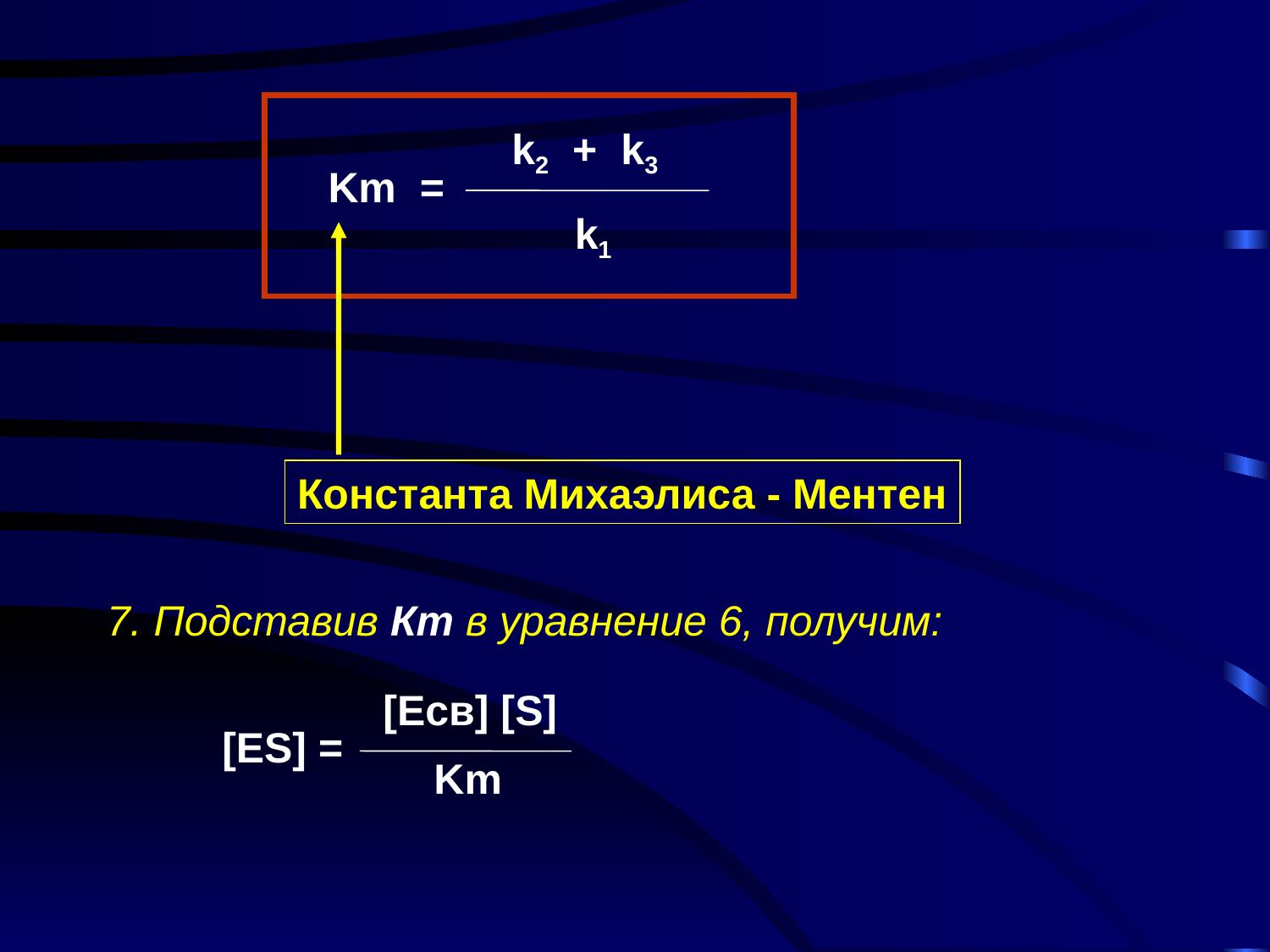

k2  +  k3
Km  =

k1

Константа Михаэлиса - Ментен
7. Подставив Кm в уравнение 6, получим:
[Eсв] [S]
[ES] =
Km